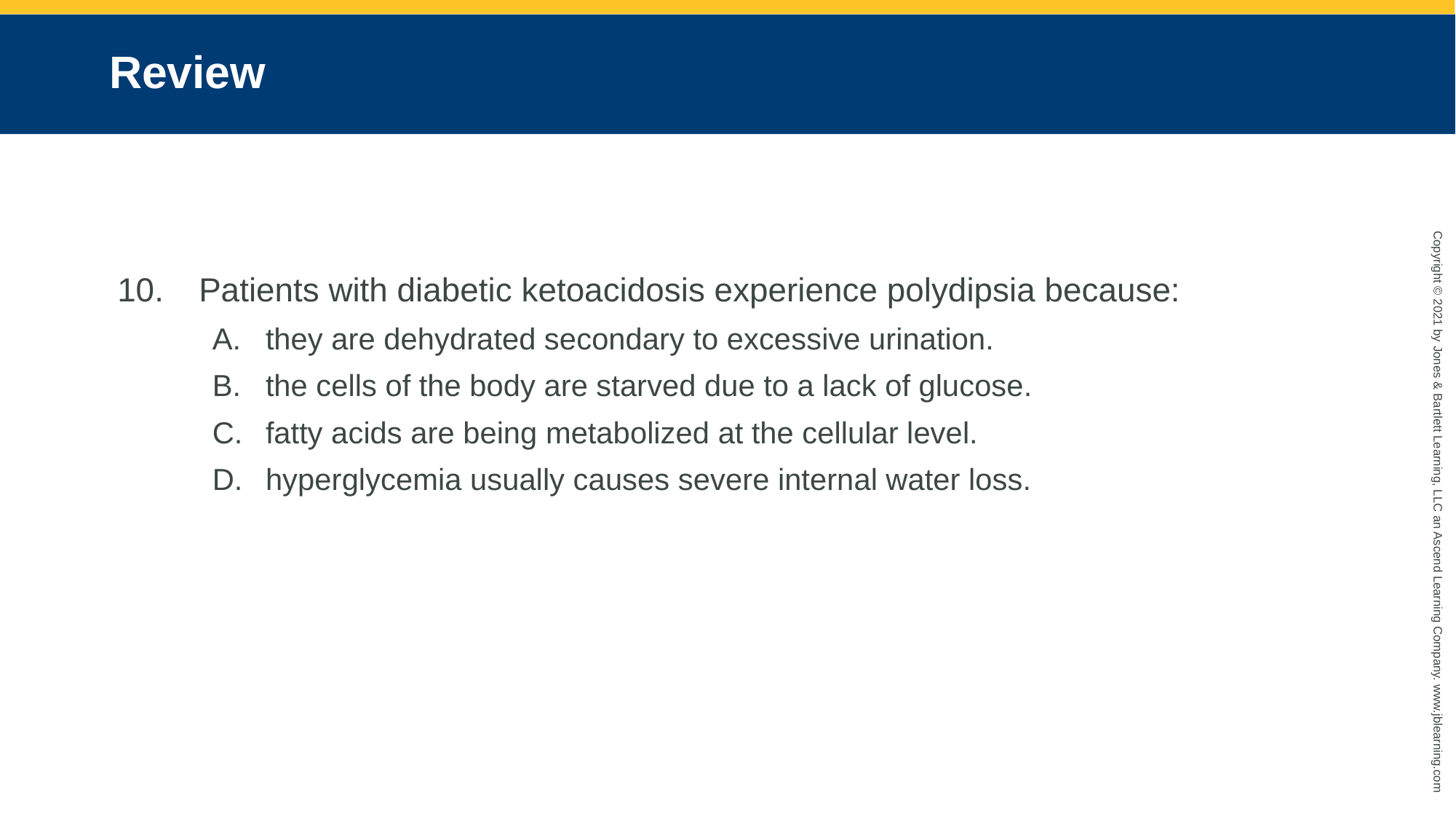

# Review
Patients with diabetic ketoacidosis experience polydipsia because:
they are dehydrated secondary to excessive urination.
the cells of the body are starved due to a lack of glucose.
fatty acids are being metabolized at the cellular level.
hyperglycemia usually causes severe internal water loss.